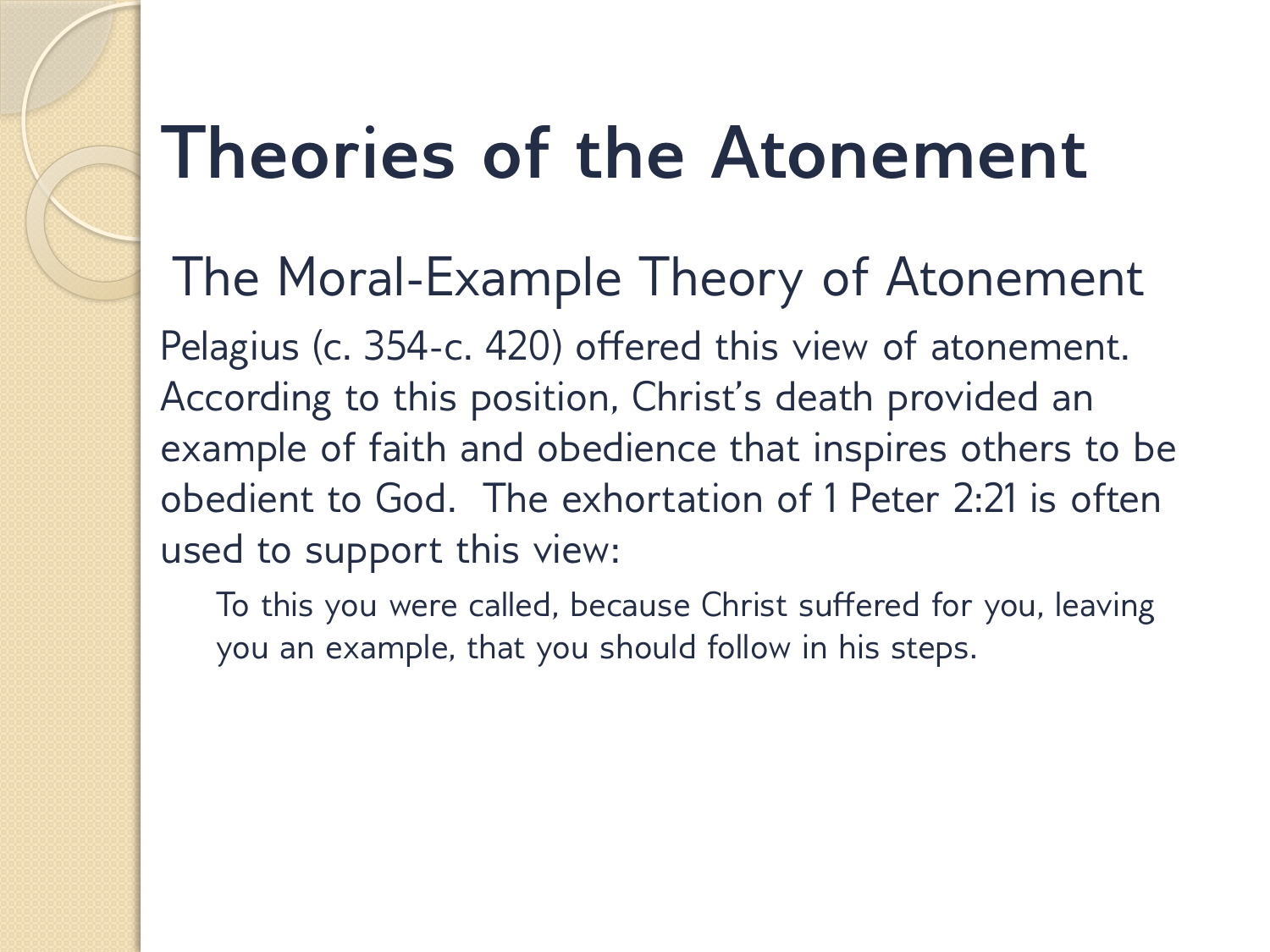

# Theories of the Atonement
The Moral-Example Theory of Atonement
Pelagius (c. 354-c. 420) offered this view of atonement.  According to this position, Christ’s death provided an example of faith and obedience that inspires others to be obedient to God.  The exhortation of 1 Peter 2:21 is often used to support this view:
To this you were called, because Christ suffered for you, leaving you an example, that you should follow in his steps.